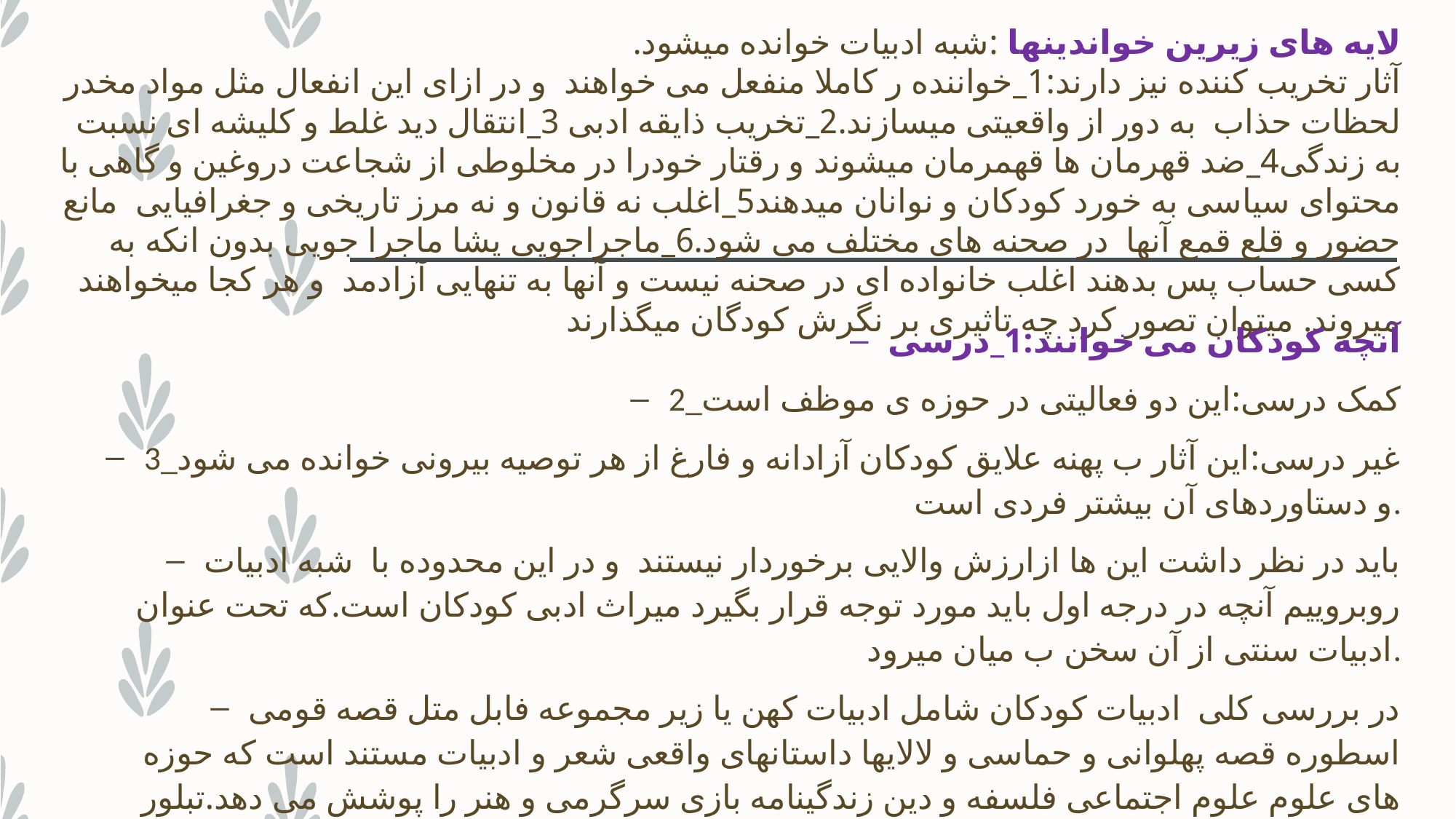

# لایه های زیرین خواندینها :شبه ادبیات خوانده میشود. آثار تخریب کننده نیز دارند:1_خواننده ر کاملا منفعل می خواهند  و در ازای این انفعال مثل مواد مخدر لحظات حذاب  به دور از واقعیتی میسازند.2_تخریب ذایقه ادبی 3_انتقال دید غلط و کلیشه ای نسبت به زندگی4_ضد قهرمان ها قهمرمان میشوند و رقتار خودرا در مخلوطی از شجاعت دروغین و گاهی با محتوای سیاسی به خورد کودکان و نوانان میدهند5_اغلب نه قانون و نه مرز تاریخی و جغرافیایی  مانع حضور و قلع قمع آنها  در صحنه های مختلف می شود.6_ماجراجویی پشا ماجرا جویی بدون انکه به کسی حساب پس بدهند اغلب خانواده ای در صحنه نیست و آنها به تنهایی آزادمد  و هر کجا میخواهند میروند. میتوان تصور کرد چه تاثیری بر نگرش کودگان میگذارند
آنچه کودکان می خوانند:1_درسی
2_کمک درسی:این دو فعالیتی در حوزه ی موظف است
3_غیر درسی:این آثار ب پهنه علایق کودکان آزادانه و فارغ از هر توصیه بیرونی خوانده می شود و دستاوردهای آن بیشتر فردی است.
باید در نظر داشت این ها ازارزش والایی برخوردار نیستند  و در این محدوده با  شبه ادبیات روبروییم آنچه در درجه اول باید مورد توجه قرار بگیرد میراث ادبی کودکان است.که تحت عنوان ادبیات سنتی از آن سخن ب میان میرود.
در بررسی کلی  ادبیات کودکان شامل ادبیات کهن یا زیر مجموعه فابل متل قصه قومی اسطوره قصه پهلوانی و حماسی و لالایها داستانهای واقعی شعر و ادبیات مستند است که حوزه های علوم علوم اجتماعی فلسفه و دین زندگینامه بازی سرگرمی و هنر را پوشش می دهد.تبلور این نمونه ها ب شکل تصویری پدیده ای ب نام کتاب تصویری را شکل مکیدهد که میتواند مورد استفاده کودکان قراربگیرد.